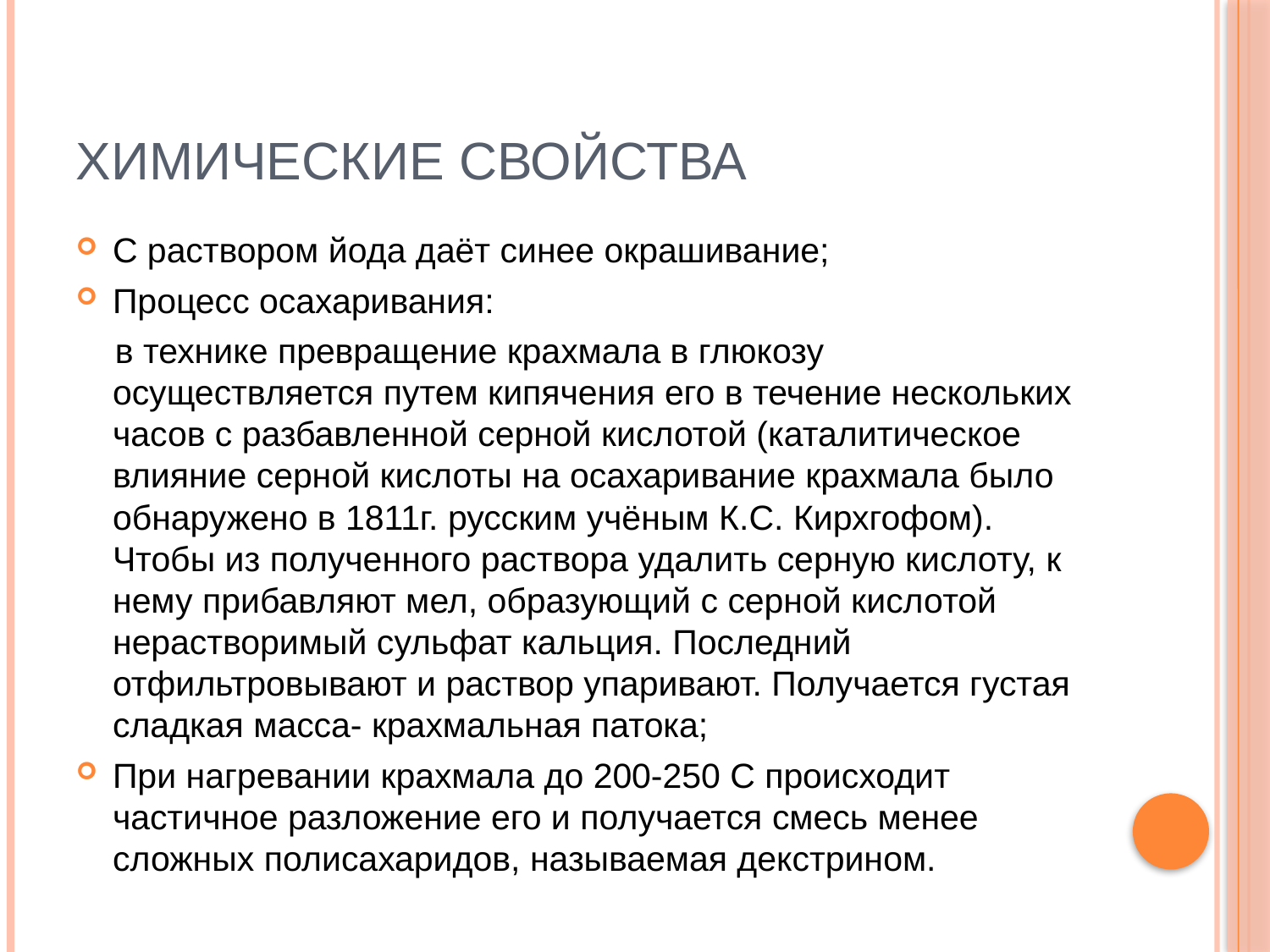

# Химические свойства
С раствором йода даёт синее окрашивание;
Процесс осахаривания:
    в технике превращение крахмала в глюкозу осуществляется путем кипячения его в течение нескольких часов с разбавленной серной кислотой (каталитическое влияние серной кислоты на осахаривание крахмала было обнаружено в 1811г. русским учёным К.С. Кирхгофом). Чтобы из полученного раствора удалить серную кислоту, к нему прибавляют мел, образующий с серной кислотой нерастворимый сульфат кальция. Последний отфильтровывают и раствор упаривают. Получается густая сладкая масса- крахмальная патока;
При нагревании крахмала до 200-250 С происходит частичное разложение его и получается смесь менее сложных полисахаридов, называемая декстрином.